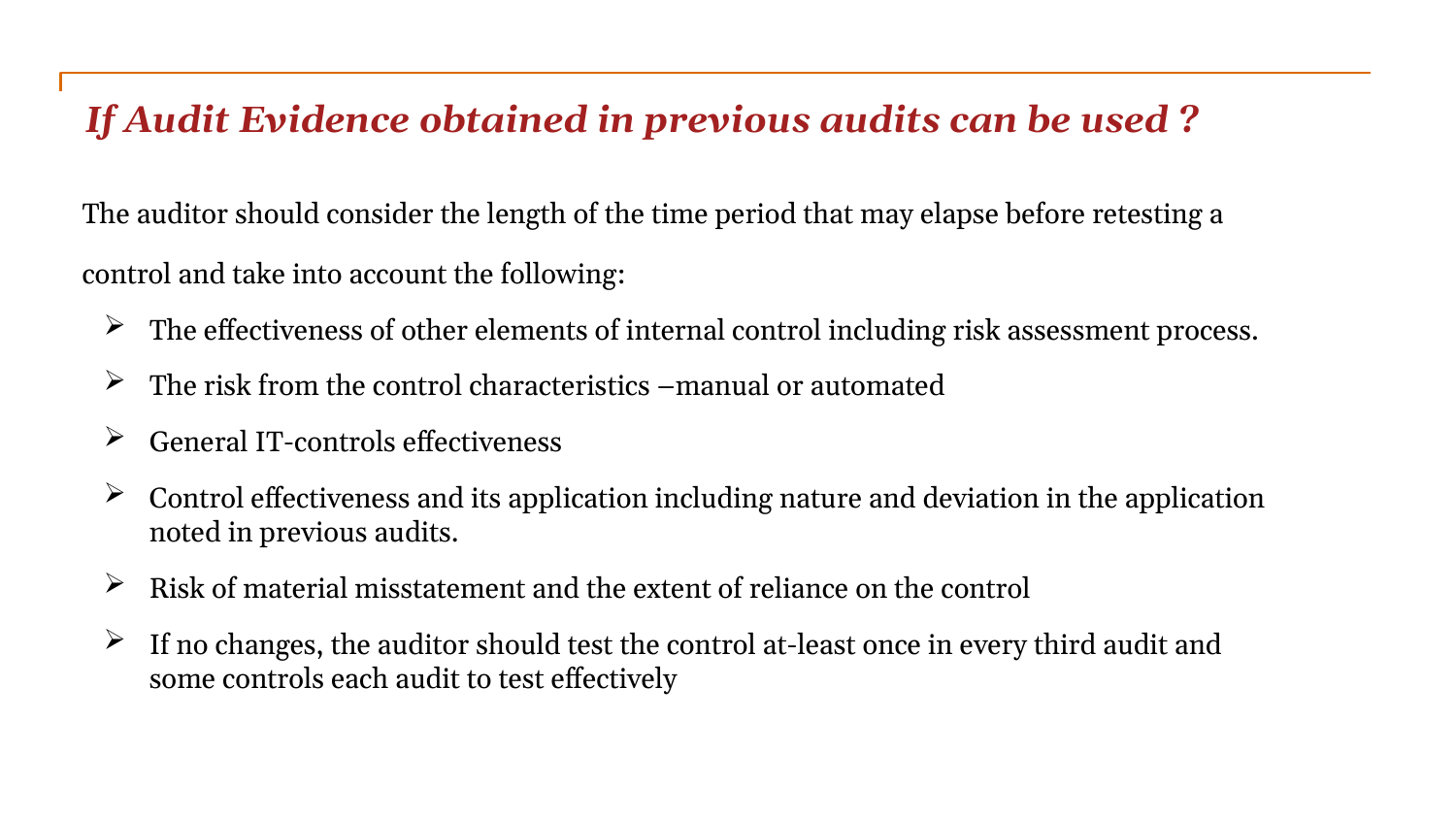

If Audit Evidence obtained in previous audits can be used ?
The auditor should consider the length of the time period that may elapse before retesting a control and take into account the following:
The effectiveness of other elements of internal control including risk assessment process.
The risk from the control characteristics –manual or automated
General IT-controls effectiveness
Control effectiveness and its application including nature and deviation in the application noted in previous audits.
Risk of material misstatement and the extent of reliance on the control
If no changes, the auditor should test the control at-least once in every third audit and some controls each audit to test effectively